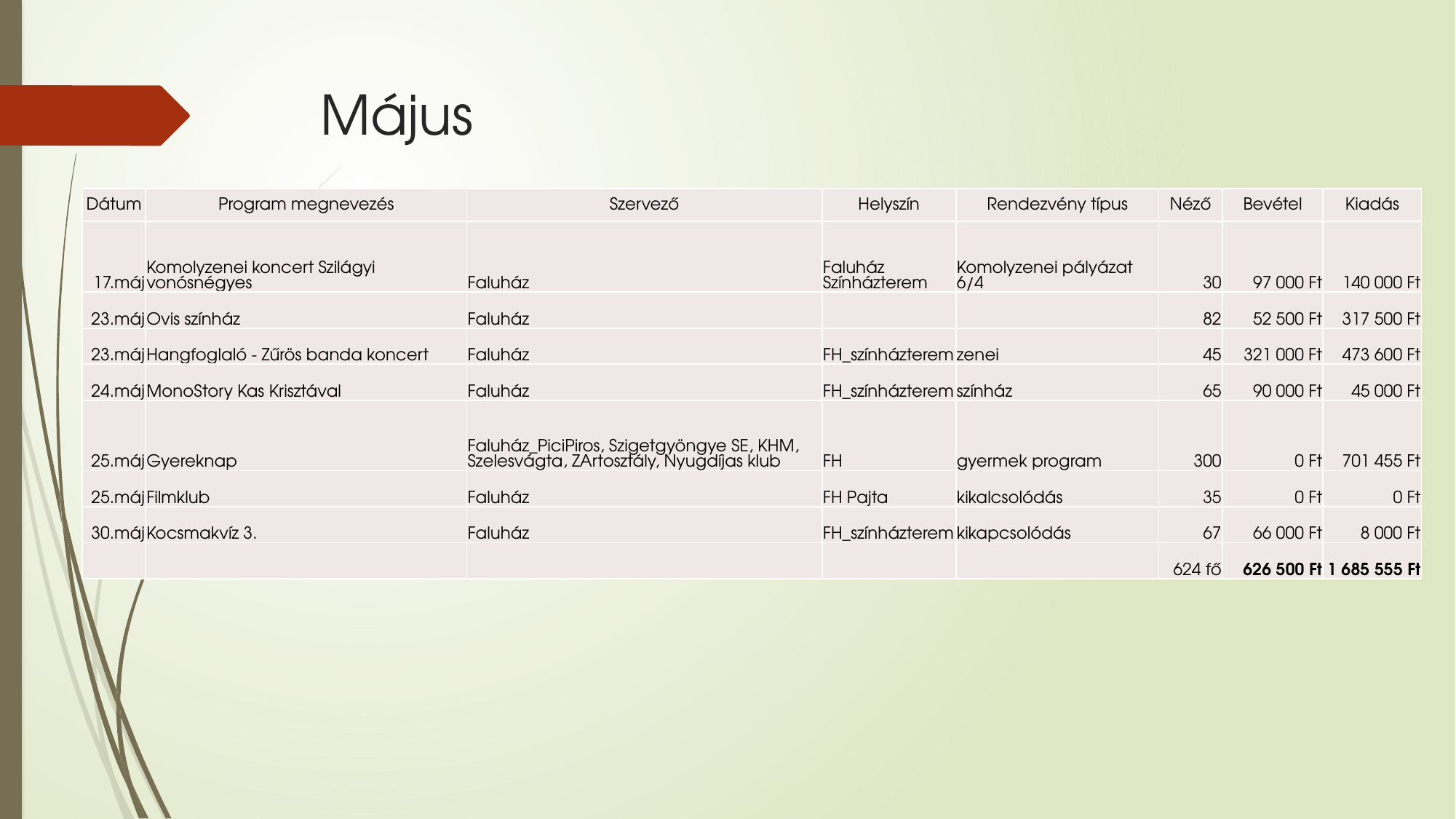

# Május
| Dátum | Program megnevezés | Szervező | Helyszín | Rendezvény típus | Néző | Bevétel | Kiadás |
| --- | --- | --- | --- | --- | --- | --- | --- |
| 17.máj | Komolyzenei koncert Szilágyi vonósnégyes | Faluház | Faluház Színházterem | Komolyzenei pályázat 6/4 | 30 | 97 000 Ft | 140 000 Ft |
| 23.máj | Ovis színház | Faluház |  |  | 82 | 52 500 Ft | 317 500 Ft |
| 23.máj | Hangfoglaló - Zűrös banda koncert | Faluház | FH\_színházterem | zenei | 45 | 321 000 Ft | 473 600 Ft |
| 24.máj | MonoStory Kas Krisztával | Faluház | FH\_színházterem | színház | 65 | 90 000 Ft | 45 000 Ft |
| 25.máj | Gyereknap | Faluház\_PiciPiros, Szigetgyöngye SE, KHM, Szelesvágta, ZArtosztály, Nyugdíjas klub | FH | gyermek program | 300 | 0 Ft | 701 455 Ft |
| 25.máj | Filmklub | Faluház | FH Pajta | kikalcsolódás | 35 | 0 Ft | 0 Ft |
| 30.máj | Kocsmakvíz 3. | Faluház | FH\_színházterem | kikapcsolódás | 67 | 66 000 Ft | 8 000 Ft |
|  |  |  |  |  | 624 fő | 626 500 Ft | 1 685 555 Ft |